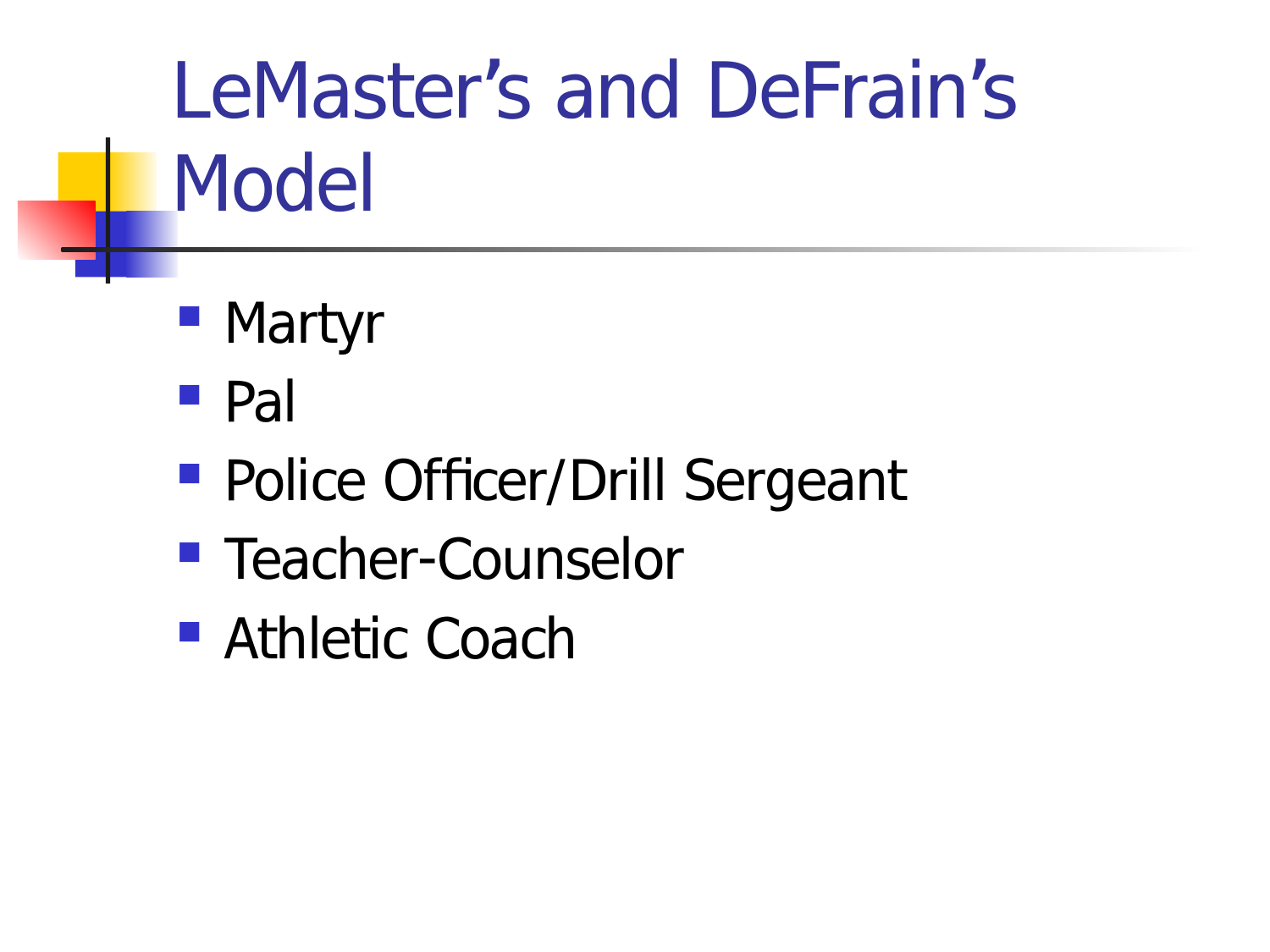

# LeMaster’s and DeFrain’s Model
Martyr
Pal
Police Officer/Drill Sergeant
Teacher-Counselor
Athletic Coach